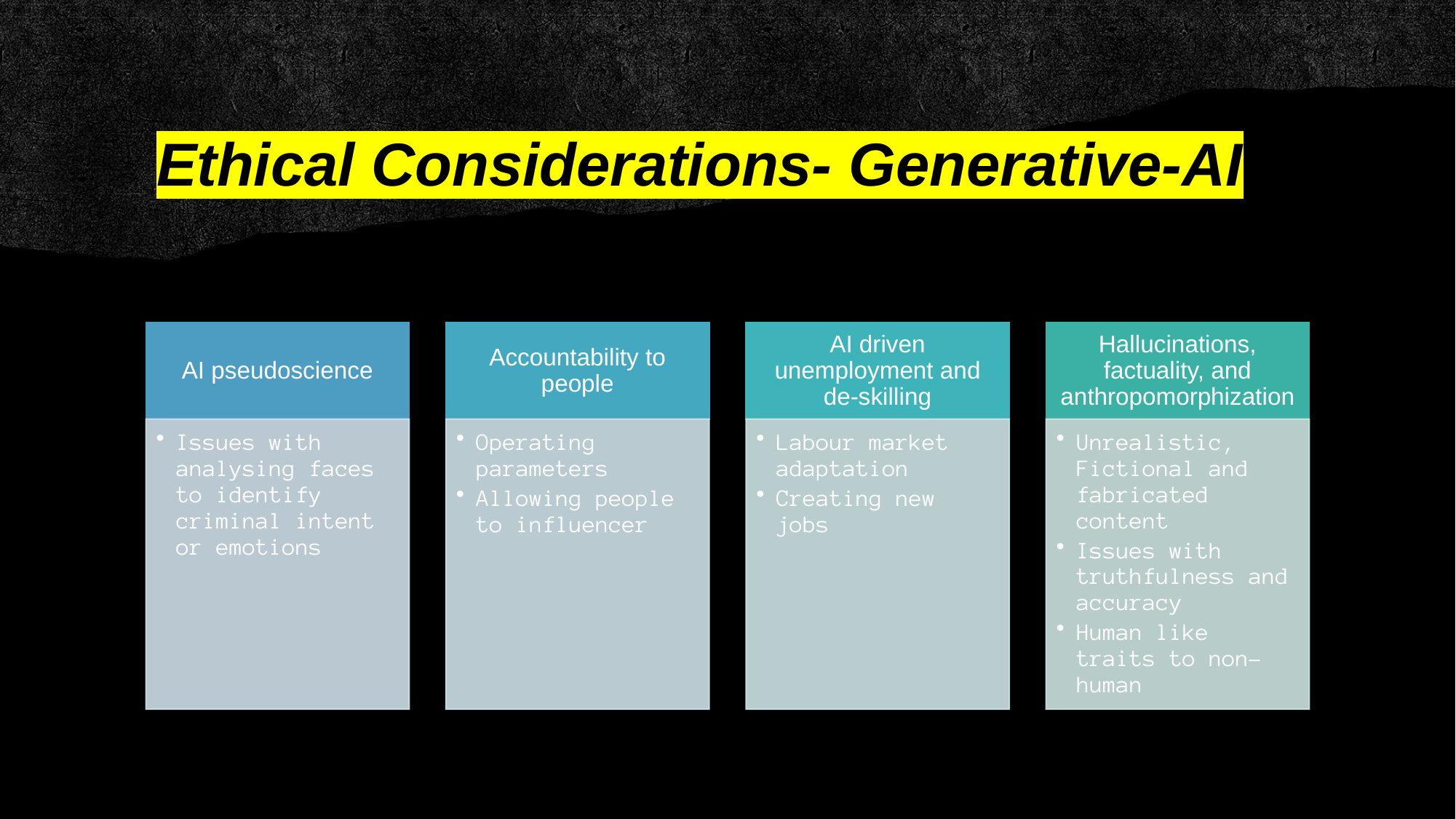

# Ethical Considerations- Generative-AI
AI pseudoscience
Issues with analysing faces to identify criminal intent or emotions
Accountability to people
Operating parameters
Allowing people to influencer
AI driven unemployment and de-skilling
Labour market adaptation
Creating new jobs
Hallucinations, factuality, and anthropomorphization
Unrealistic, Fictional and fabricated content
Issues with truthfulness and accuracy
Human like traits to non-human